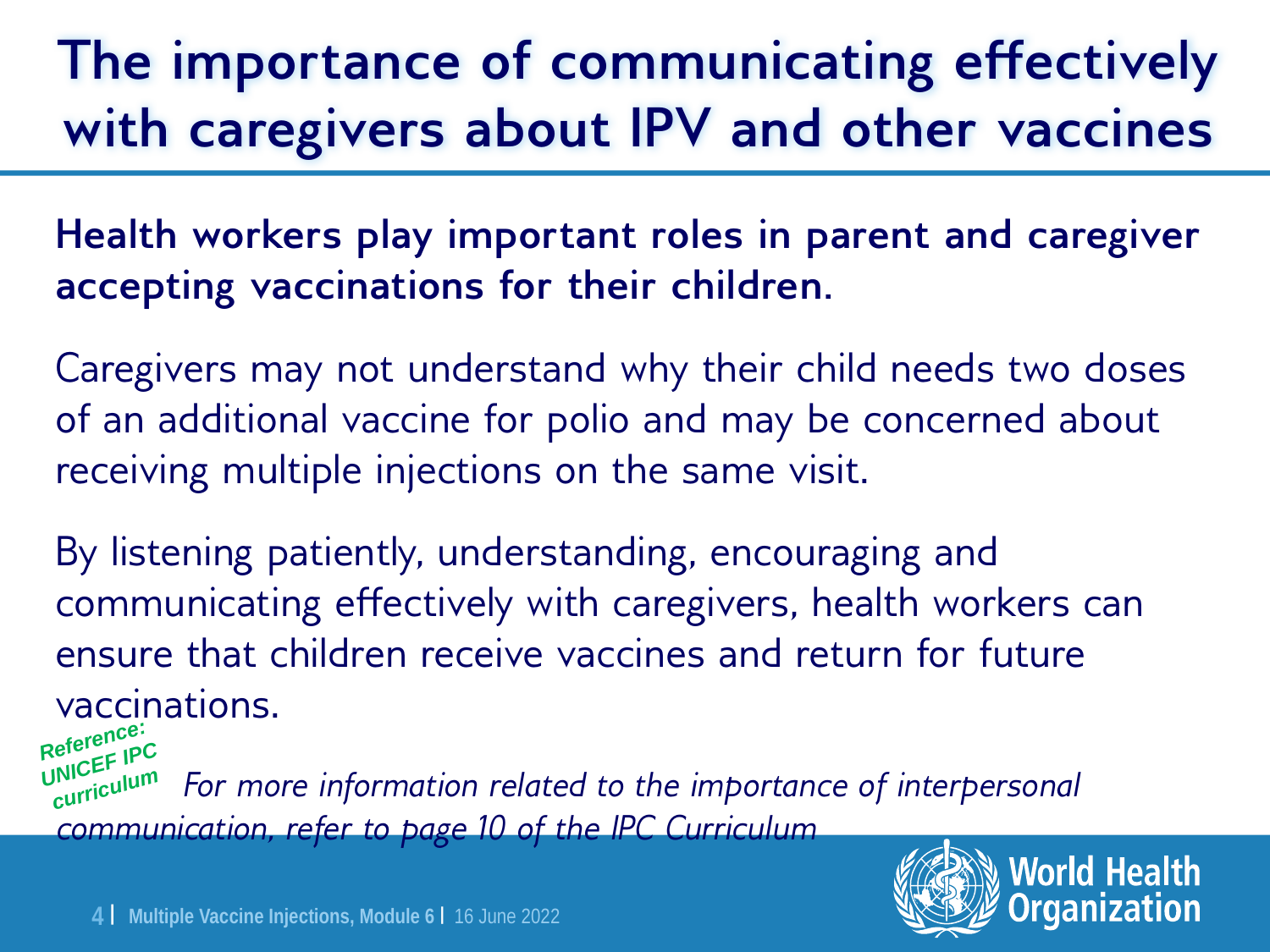

The importance of communicating effectively with caregivers about IPV and other vaccines
Health workers play important roles in parent and caregiver accepting vaccinations for their children.
Caregivers may not understand why their child needs two doses of an additional vaccine for polio and may be concerned about receiving multiple injections on the same visit.
By listening patiently, understanding, encouraging and communicating effectively with caregivers, health workers can ensure that children receive vaccines and return for future vaccinations.
     	For more information related to the importance of interpersonal       	communication, refer to page 10 of the IPC Curriculum

Reference: UNICEF IPC curriculum